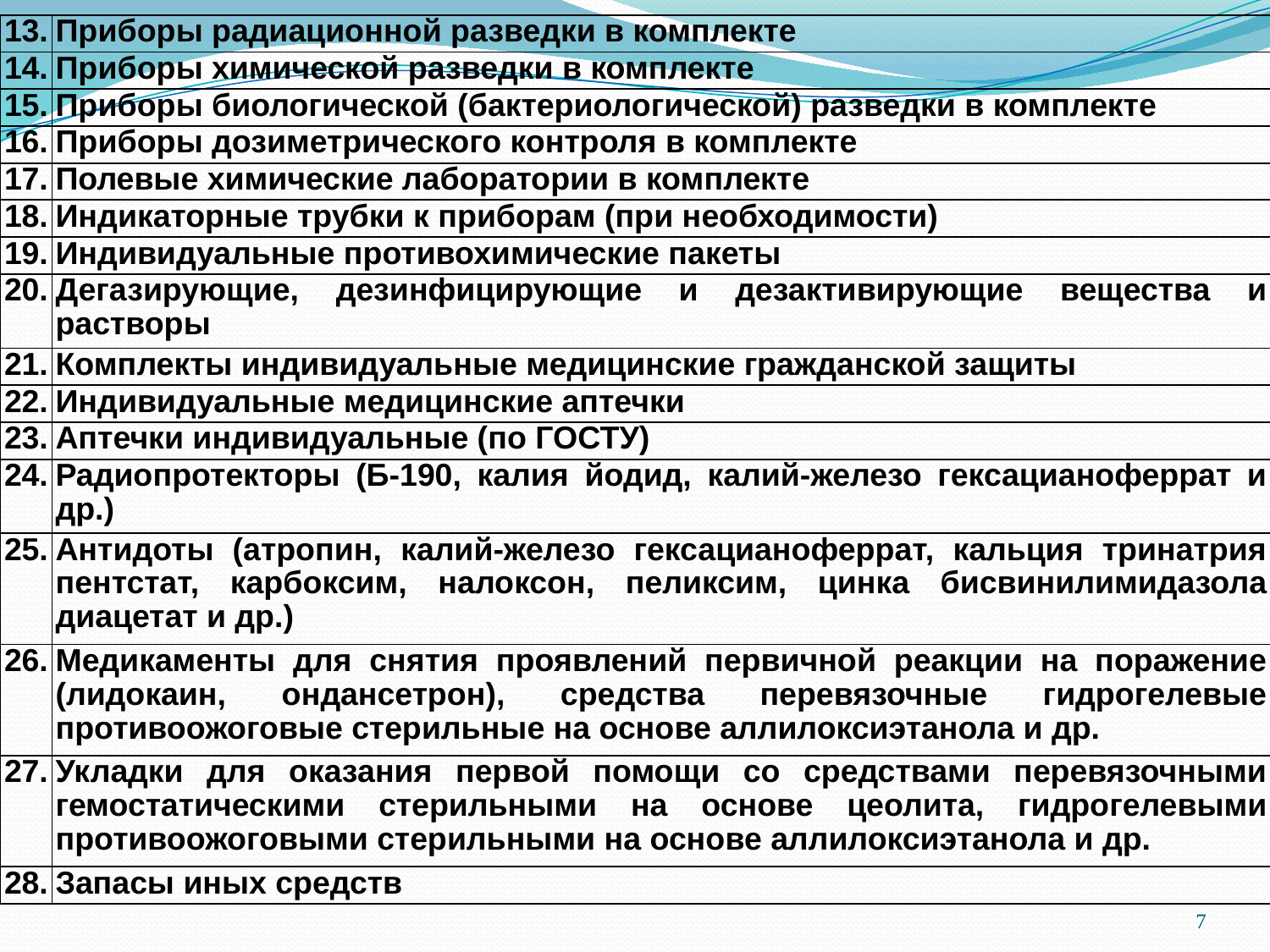

| 13. | Приборы радиационной разведки в комплекте |
| --- | --- |
| 14. | Приборы химической разведки в комплекте |
| 15. | Приборы биологической (бактериологической) разведки в комплекте |
| 16. | Приборы дозиметрического контроля в комплекте |
| 17. | Полевые химические лаборатории в комплекте |
| 18. | Индикаторные трубки к приборам (при необходимости) |
| 19. | Индивидуальные противохимические пакеты |
| 20. | Дегазирующие, дезинфицирующие и дезактивирующие вещества и растворы |
| 21. | Комплекты индивидуальные медицинские гражданской защиты |
| 22. | Индивидуальные медицинские аптечки |
| 23. | Аптечки индивидуальные (по ГОСТУ) |
| 24. | Радиопротекторы (Б-190, калия йодид, калий-железо гексацианоферрат и др.) |
| 25. | Антидоты (атропин, калий-железо гексацианоферрат, кальция тринатрия пентстат, карбоксим, налоксон, пеликсим, цинка бисвинилимидазола диацетат и др.) |
| 26. | Медикаменты для снятия проявлений первичной реакции на поражение (лидокаин, ондансетрон), средства перевязочные гидрогелевые противоожоговые стерильные на основе аллилоксиэтанола и др. |
| 27. | Укладки для оказания первой помощи со средствами перевязочными гемостатическими стерильными на основе цеолита, гидрогелевыми противоожоговыми стерильными на основе аллилоксиэтанола и др. |
| 28. | Запасы иных средств |
7